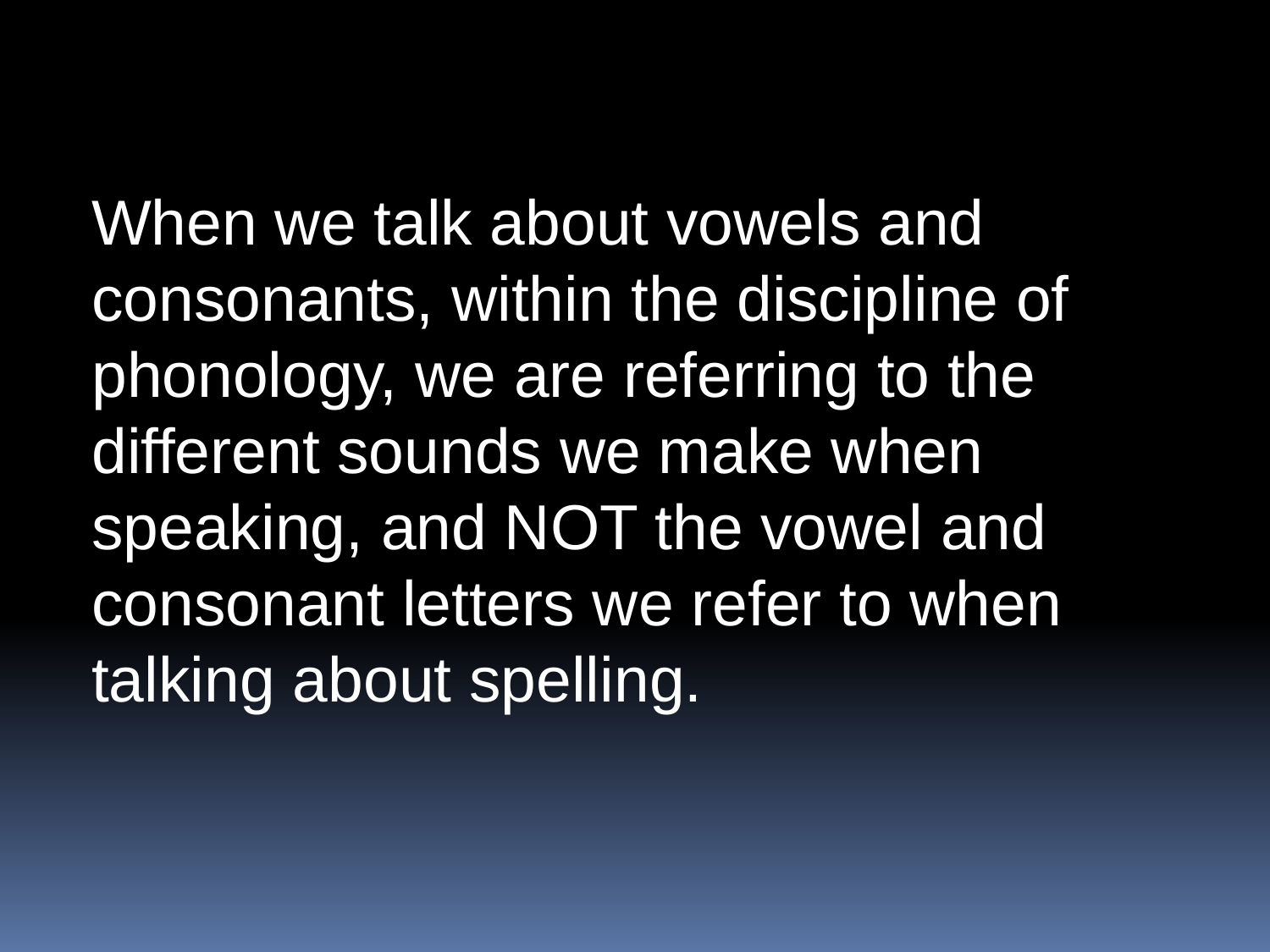

When we talk about vowels and consonants, within the discipline of phonology, we are referring to the different sounds we make when speaking, and NOT the vowel and consonant letters we refer to when talking about spelling.